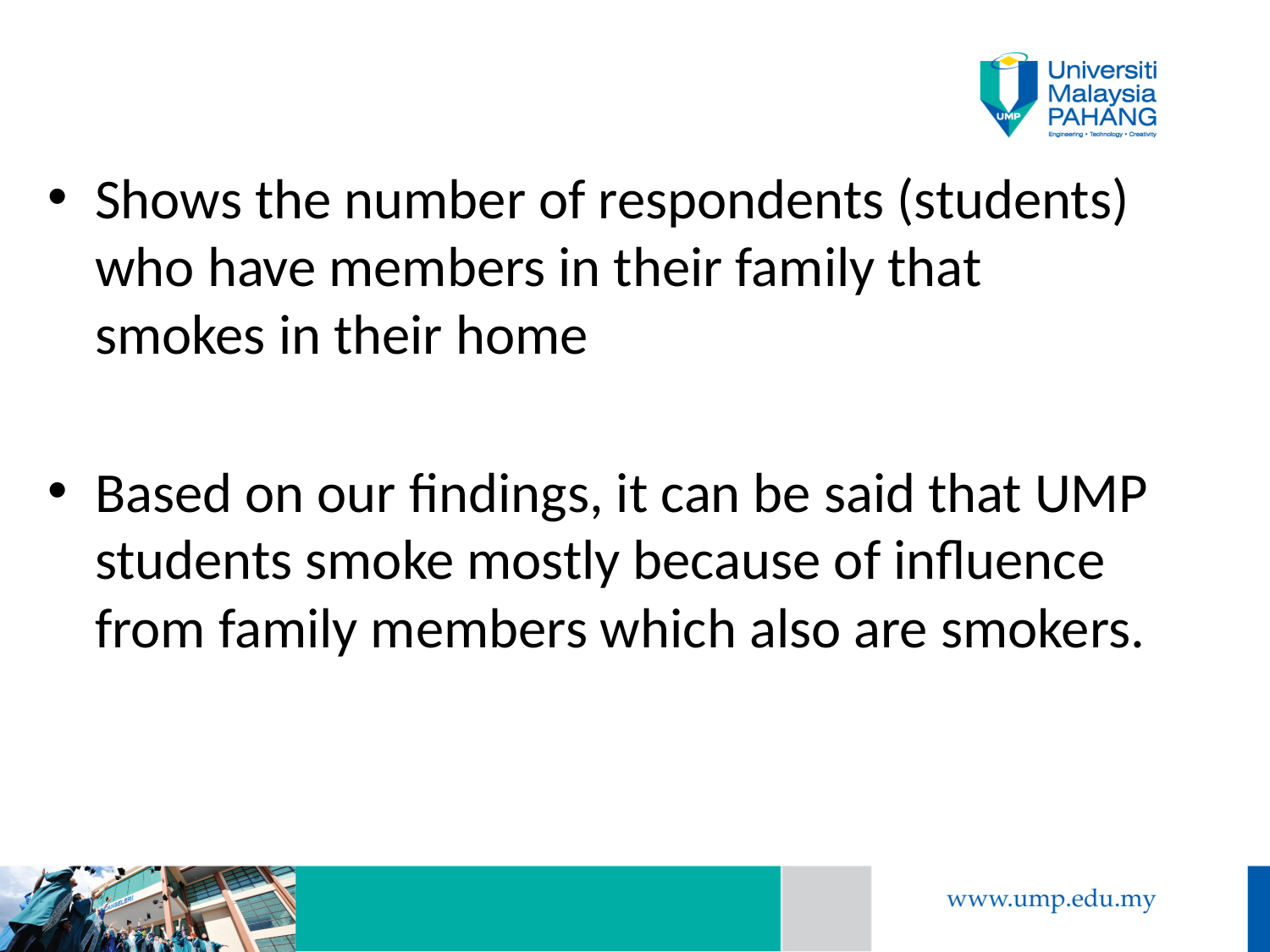

Shows the number of respondents (students) who have members in their family that smokes in their home

Based on our findings, it can be said that UMP students smoke mostly because of influence from family members which also are smokers.